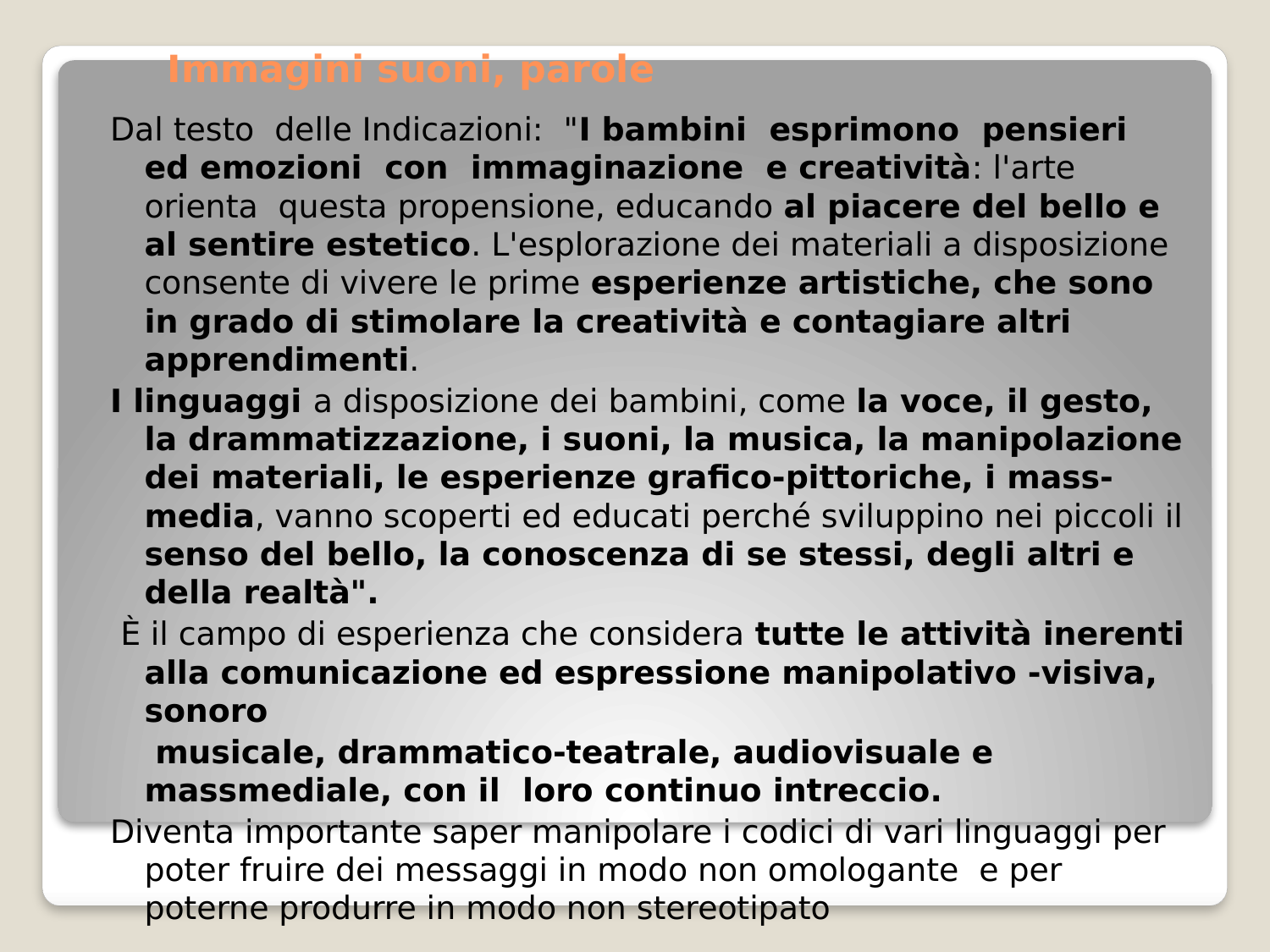

# Immagini suoni, parole
Dal testo  delle Indicazioni:  "I bambini  esprimono  pensieri  ed emozioni  con  immaginazione  e creatività: l'arte orienta  questa propensione, educando al piacere del bello e al sentire estetico. L'esplorazione dei materiali a disposizione consente di vivere le prime esperienze artistiche, che sono in grado di stimolare la creatività e contagiare altri apprendimenti.
I linguaggi a disposizione dei bambini, come la voce, il gesto, la drammatizzazione, i suoni, la musica, la manipolazione dei materiali, le esperienze grafico-pittoriche, i mass-media, vanno scoperti ed educati perché sviluppino nei piccoli il senso del bello, la conoscenza di se stessi, degli altri e della realtà".
 È il campo di esperienza che considera tutte le attività inerenti alla comunicazione ed espressione manipolativo -visiva, sonoro­
    musicale, drammatico-teatrale, audiovisuale e massmediale, con il  loro continuo intreccio.
Diventa importante saper manipolare i codici di vari linguaggi per poter fruire dei messaggi in modo non omologante  e per poterne produrre in modo non stereotipato